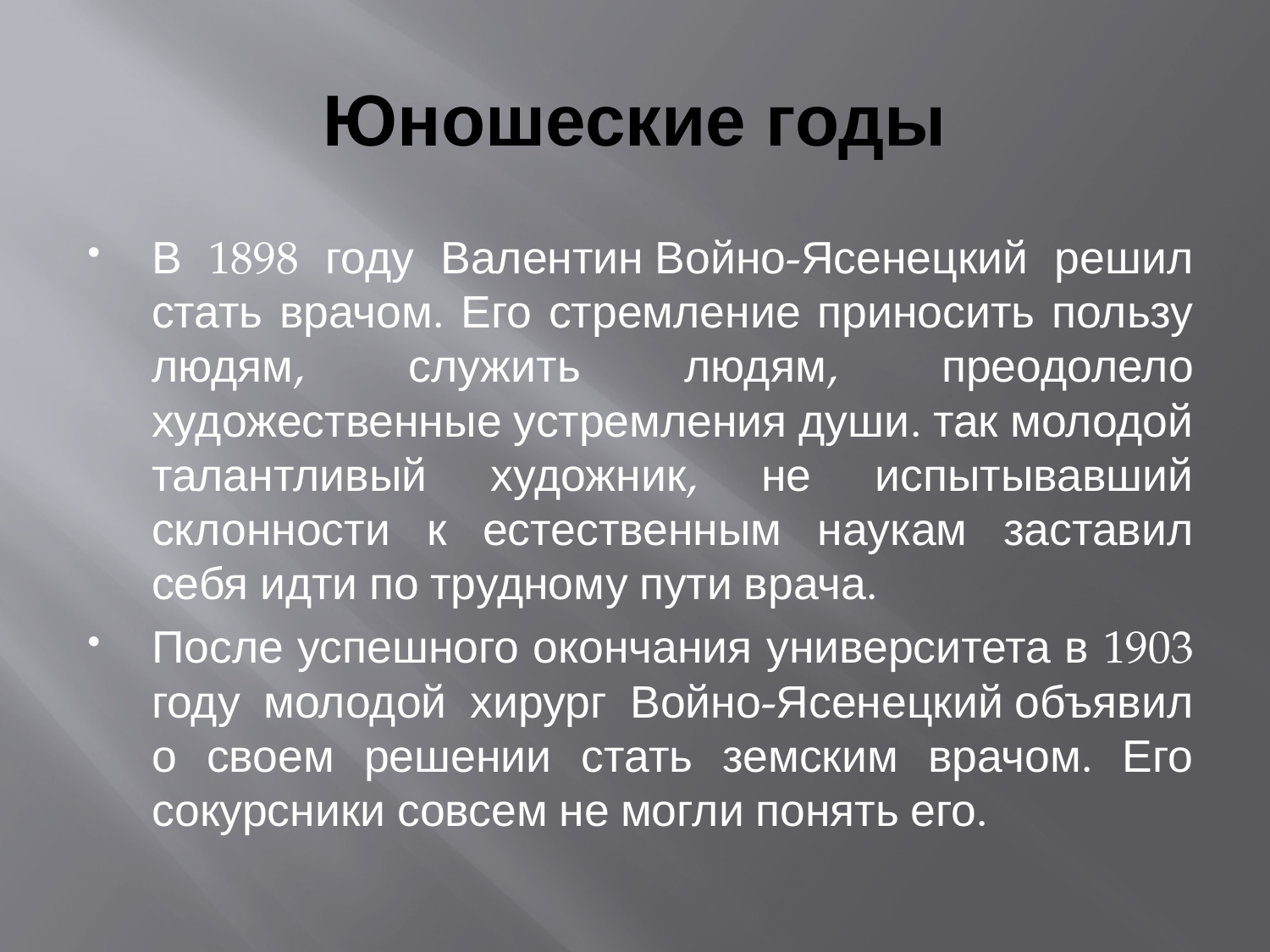

# Юношеские годы
В 1898 году Валентин Войно-Ясенецкий решил стать врачом. Его стремление приносить пользу людям, служить людям, преодолело художественные устремления души. так молодой талантливый художник, не испытывавший склонности к естественным наукам заставил себя идти по трудному пути врача.
После успешного окончания университета в 1903 году молодой хирург Войно-Ясенецкий объявил о своем решении стать земским врачом. Его сокурсники совсем не могли понять его.